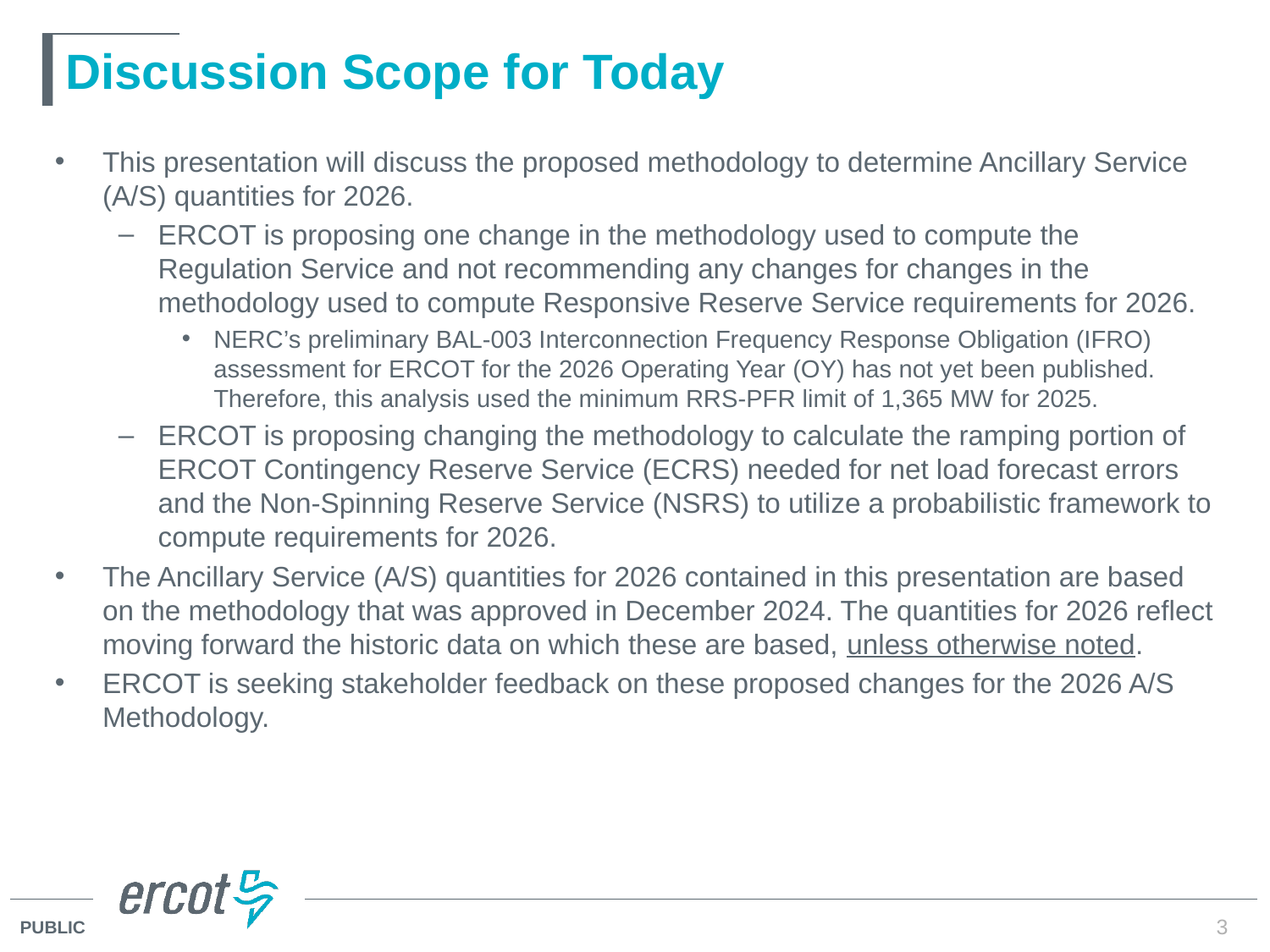

# Discussion Scope for Today
This presentation will discuss the proposed methodology to determine Ancillary Service (A/S) quantities for 2026.
ERCOT is proposing one change in the methodology used to compute the Regulation Service and not recommending any changes for changes in the methodology used to compute Responsive Reserve Service requirements for 2026.
NERC’s preliminary BAL-003 Interconnection Frequency Response Obligation (IFRO) assessment for ERCOT for the 2026 Operating Year (OY) has not yet been published. Therefore, this analysis used the minimum RRS-PFR limit of 1,365 MW for 2025.
ERCOT is proposing changing the methodology to calculate the ramping portion of ERCOT Contingency Reserve Service (ECRS) needed for net load forecast errors and the Non-Spinning Reserve Service (NSRS) to utilize a probabilistic framework to compute requirements for 2026.
The Ancillary Service (A/S) quantities for 2026 contained in this presentation are based on the methodology that was approved in December 2024. The quantities for 2026 reflect moving forward the historic data on which these are based, unless otherwise noted.
ERCOT is seeking stakeholder feedback on these proposed changes for the 2026 A/S Methodology.
3